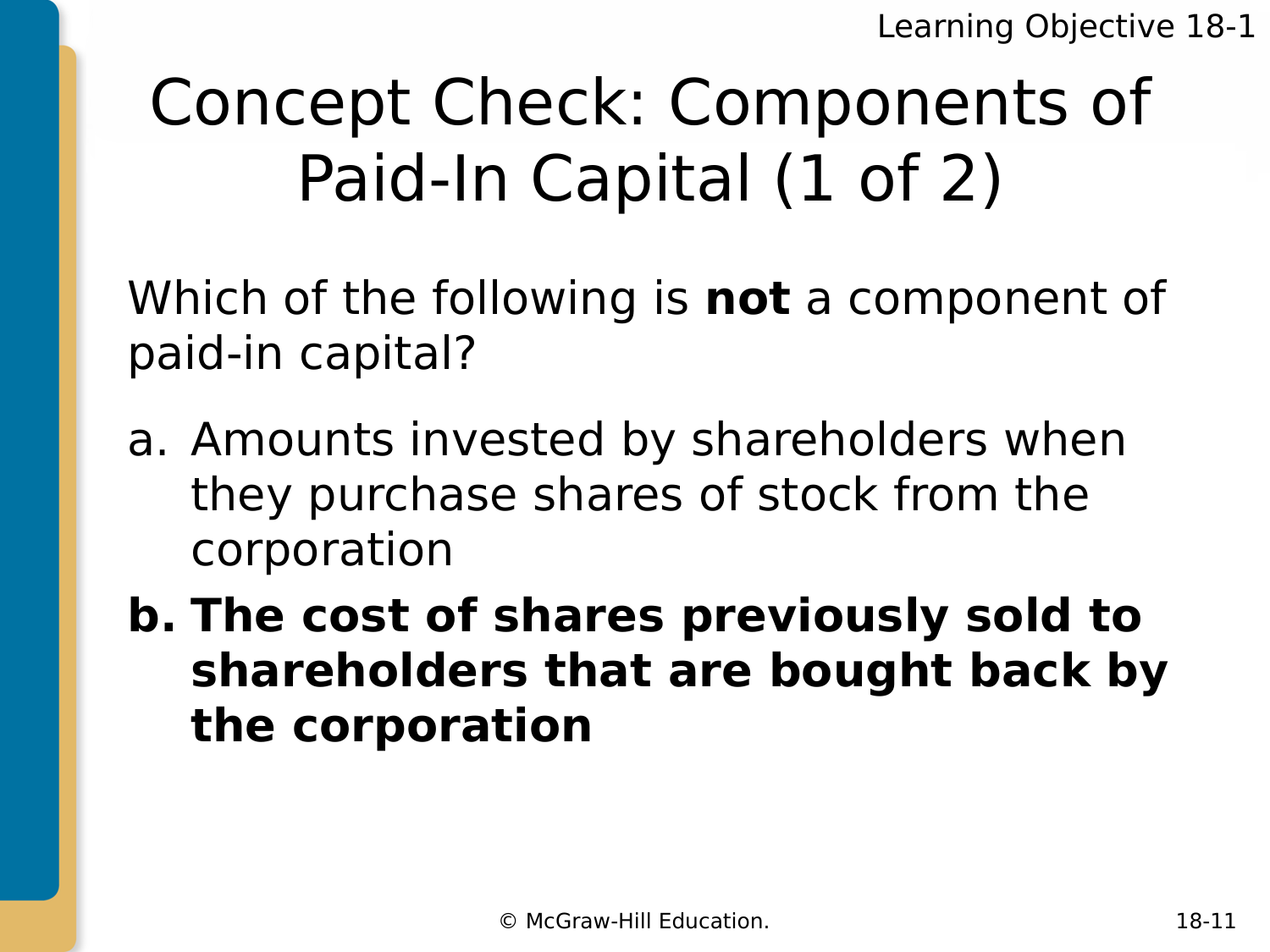

Learning Objective 18-1
# Concept Check: Components of Paid-In Capital (1 of 2)
Which of the following is not a component of paid-in capital?
Amounts invested by shareholders when they purchase shares of stock from the corporation
The cost of shares previously sold to shareholders that are bought back by the corporation